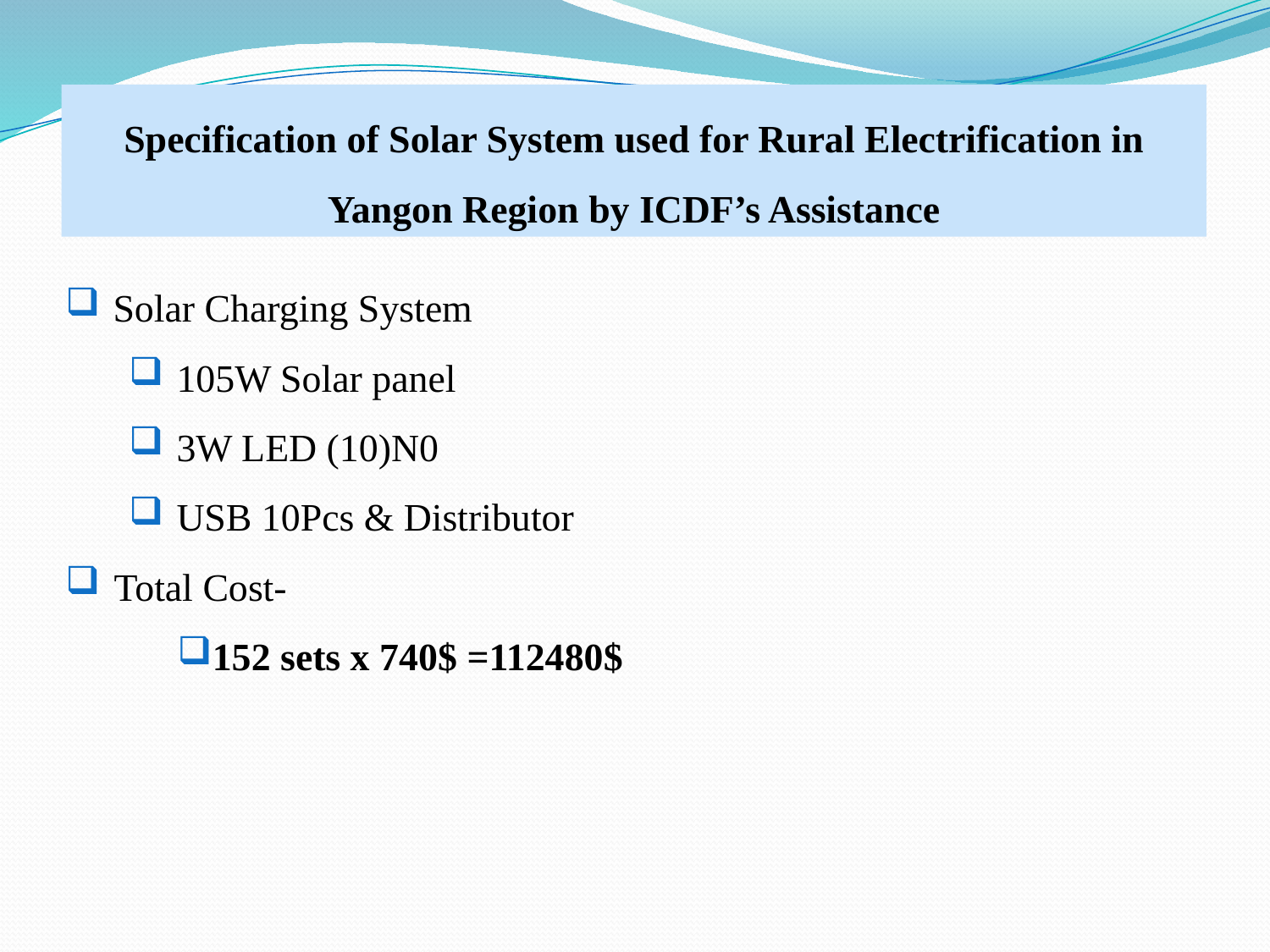

Specification of Solar System used for Rural Electrification in Yangon Region by ICDF’s Assistance
Solar Charging System
105W Solar panel
3W LED (10)N0
USB 10Pcs & Distributor
Total Cost-
152 sets x 740$ =112480$